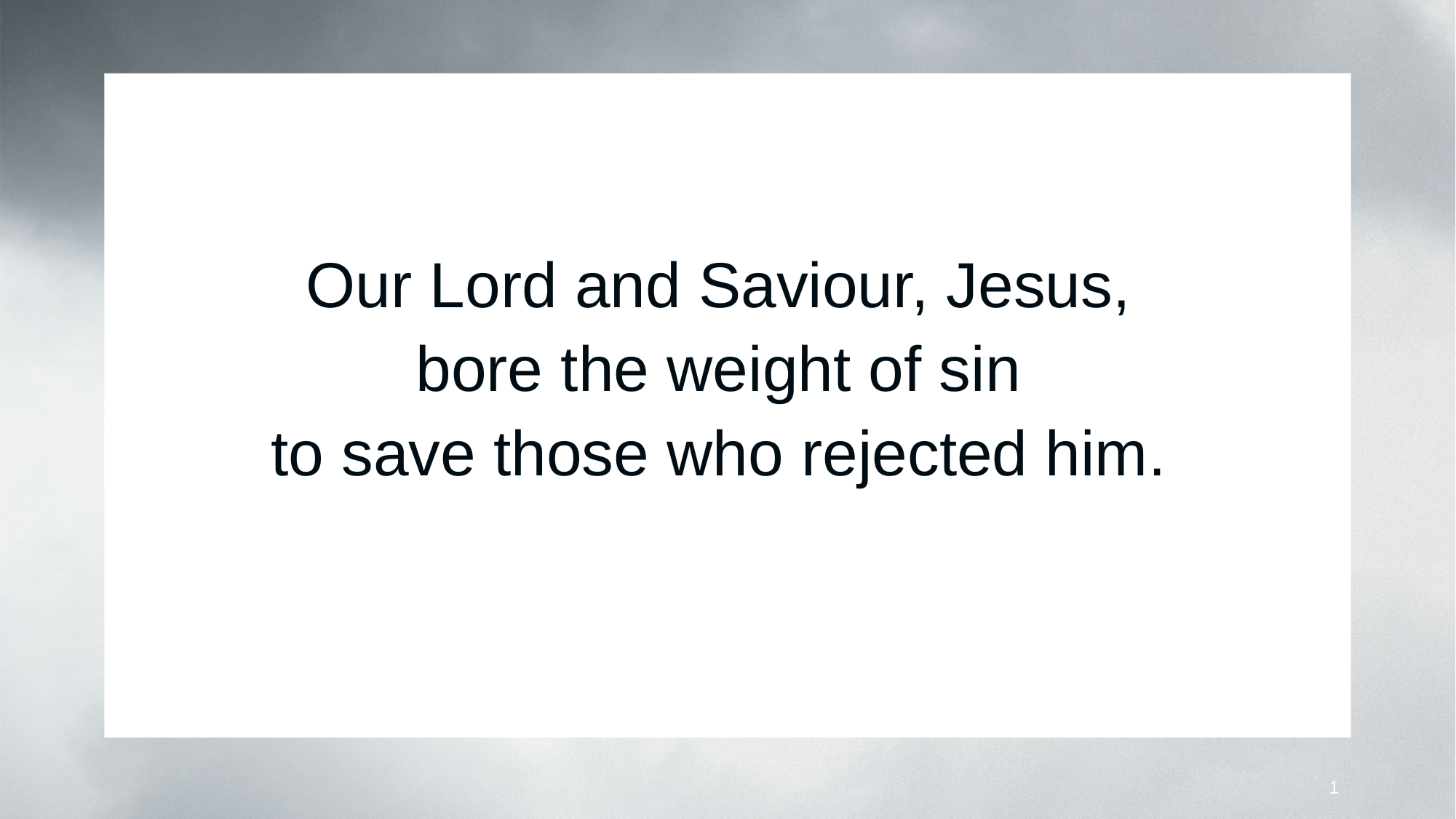

Our Lord and Saviour, Jesus,
bore the weight of sin
to save those who rejected him.
1